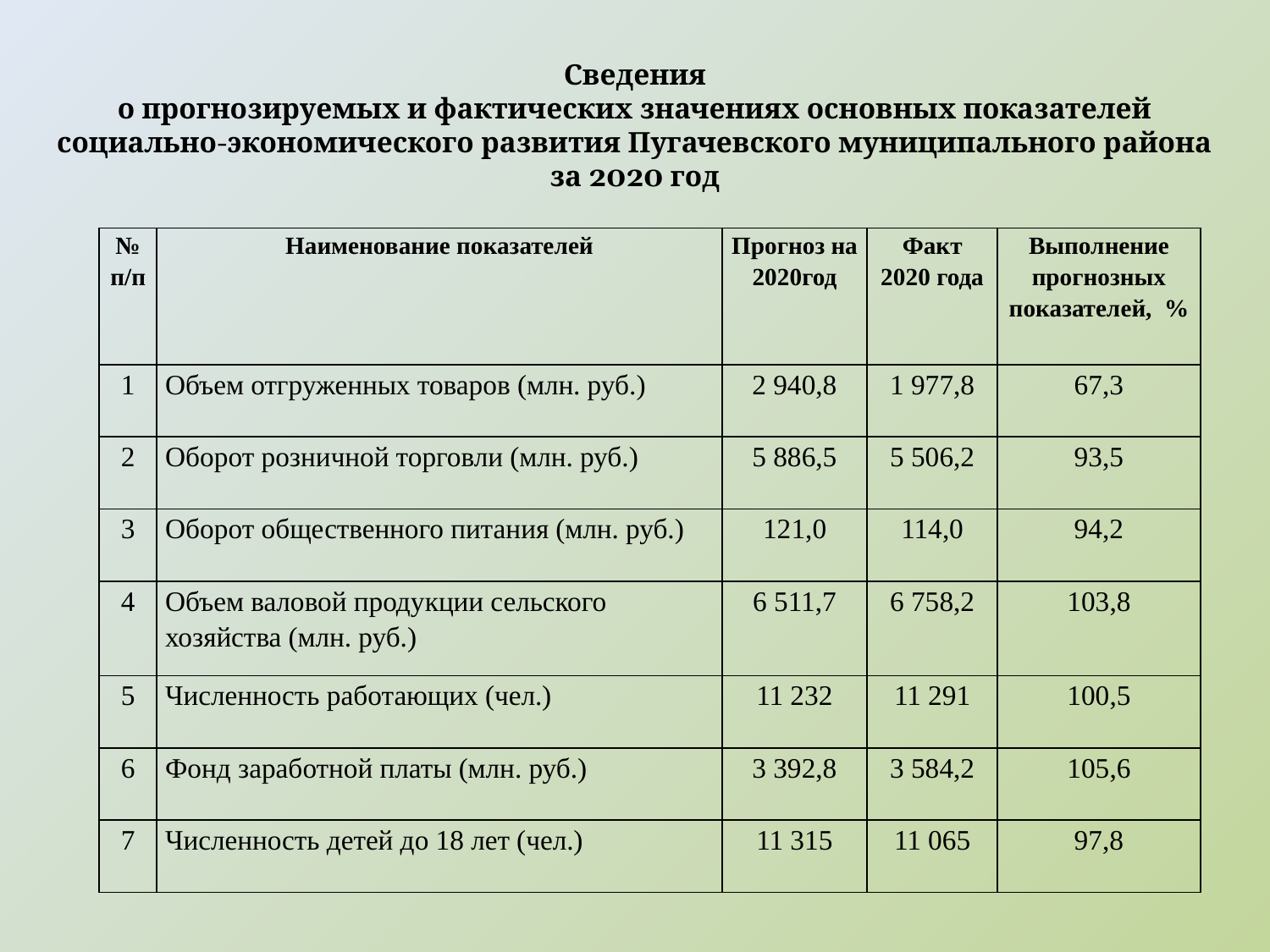

Сведения
о прогнозируемых и фактических значениях основных показателей социально-экономического развития Пугачевского муниципального района за 2020 год
| № п/п | Наименование показателей | Прогноз на 2020год | Факт 2020 года | Выполнение прогнозных показателей, % |
| --- | --- | --- | --- | --- |
| 1 | Объем отгруженных товаров (млн. руб.) | 2 940,8 | 1 977,8 | 67,3 |
| 2 | Оборот розничной торговли (млн. руб.) | 5 886,5 | 5 506,2 | 93,5 |
| 3 | Оборот общественного питания (млн. руб.) | 121,0 | 114,0 | 94,2 |
| 4 | Объем валовой продукции сельского хозяйства (млн. руб.) | 6 511,7 | 6 758,2 | 103,8 |
| 5 | Численность работающих (чел.) | 11 232 | 11 291 | 100,5 |
| 6 | Фонд заработной платы (млн. руб.) | 3 392,8 | 3 584,2 | 105,6 |
| 7 | Численность детей до 18 лет (чел.) | 11 315 | 11 065 | 97,8 |